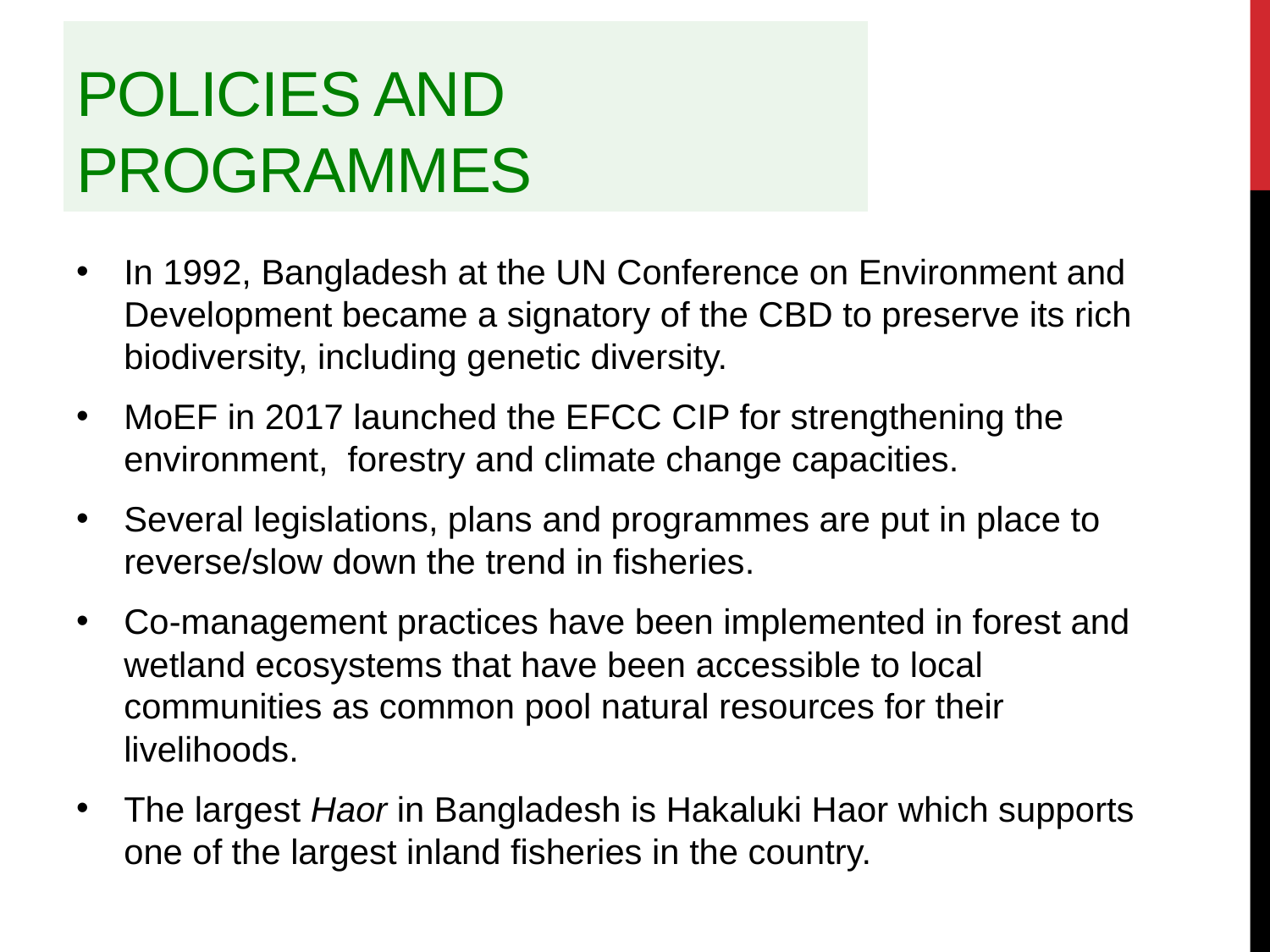

# Policies AND programmes
In 1992, Bangladesh at the UN Conference on Environment and Development became a signatory of the CBD to preserve its rich biodiversity, including genetic diversity.
MoEF in 2017 launched the EFCC CIP for strengthening the environment,  forestry and climate change capacities.
Several legislations, plans and programmes are put in place to reverse/slow down the trend in fisheries.
Co-management practices have been implemented in forest and wetland ecosystems that have been accessible to local communities as common pool natural resources for their livelihoods.
The largest Haor in Bangladesh is Hakaluki Haor which supports one of the largest inland fisheries in the country.